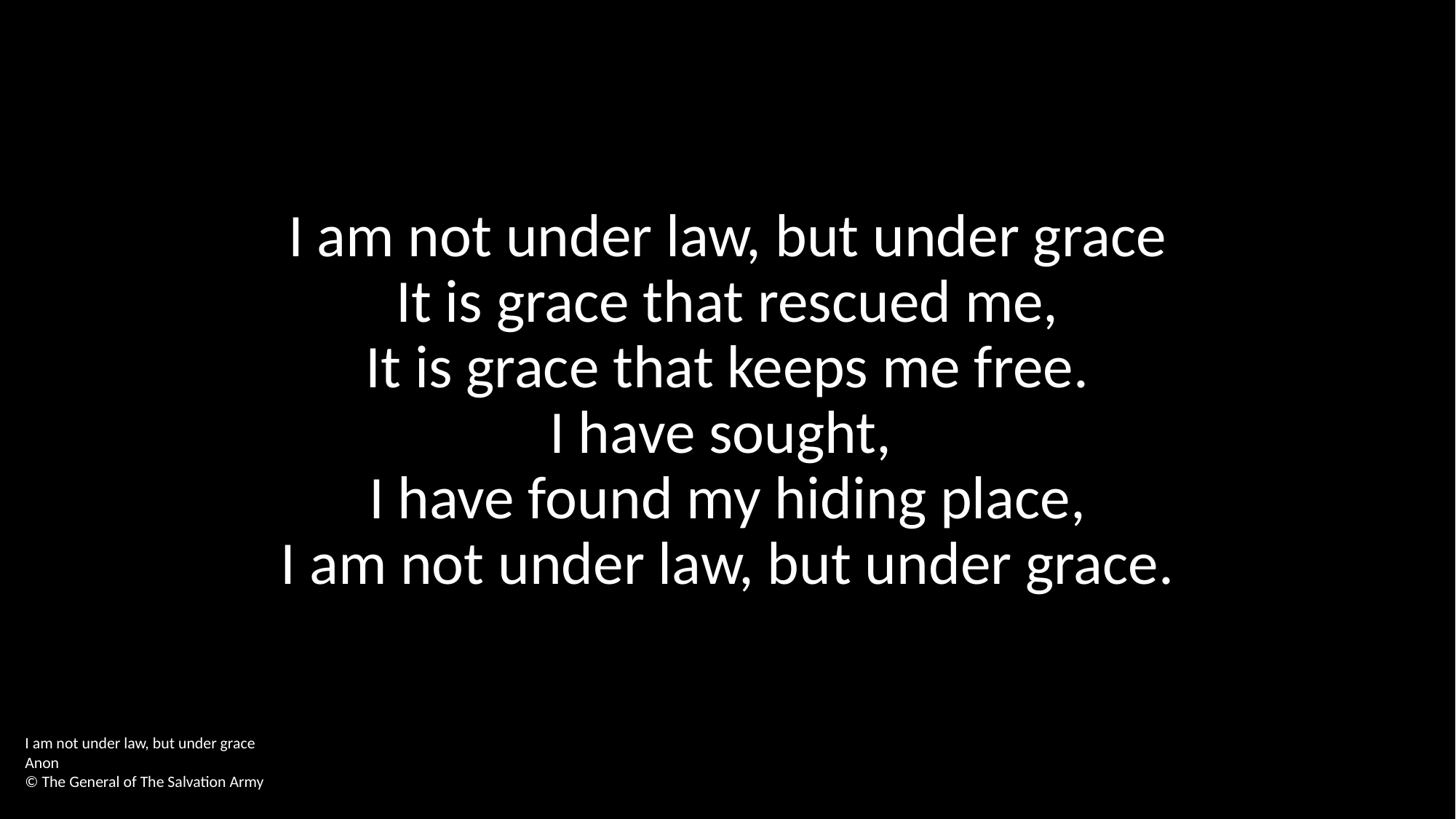

I am not under law, but under grace
It is grace that rescued me,
It is grace that keeps me free.
I have sought,
I have found my hiding place,
I am not under law, but under grace.
I am not under law, but under grace
Anon
© The General of The Salvation Army